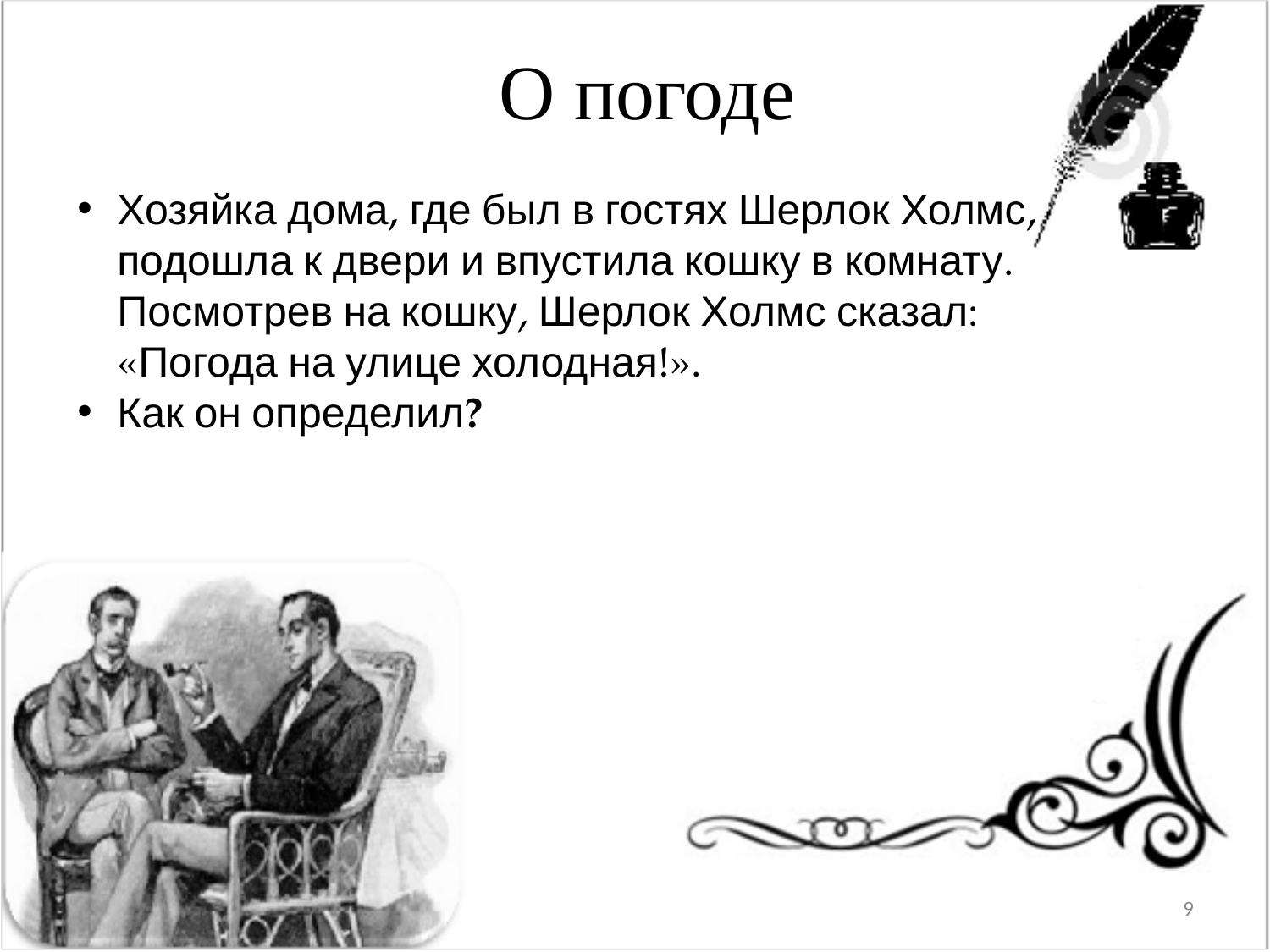

О погоде
Хозяйка дома, где был в гостях Шерлок Холмс, подошла к двери и впустила кошку в комнату. Посмотрев на кошку, Шерлок Холмс сказал: «Погода на улице холодная!».
Как он определил?
9